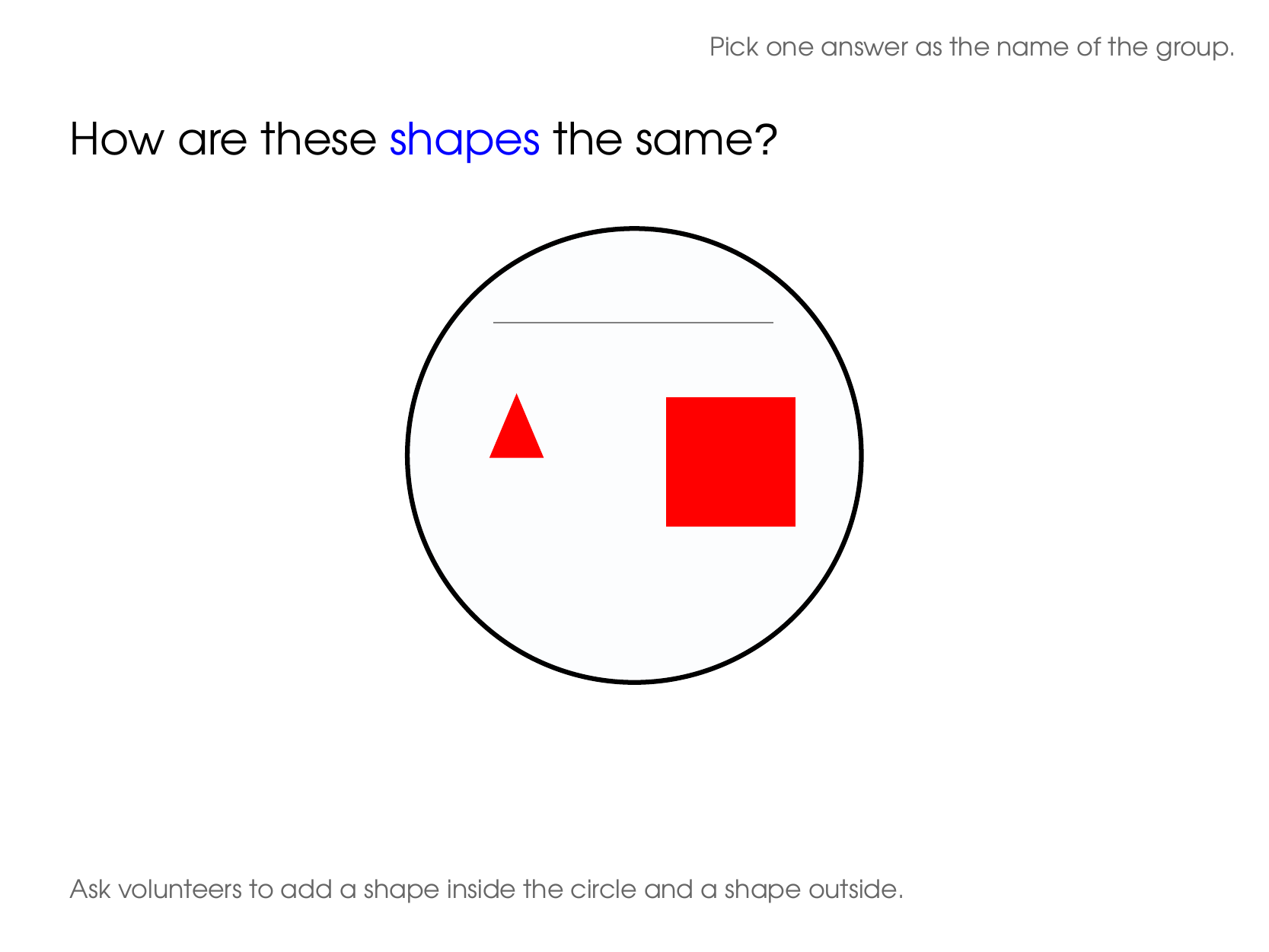

Pick one answer as the name of the group.
How are these shapes the same?​

Ask volunteers to add a shape inside the circle and a shape outside.